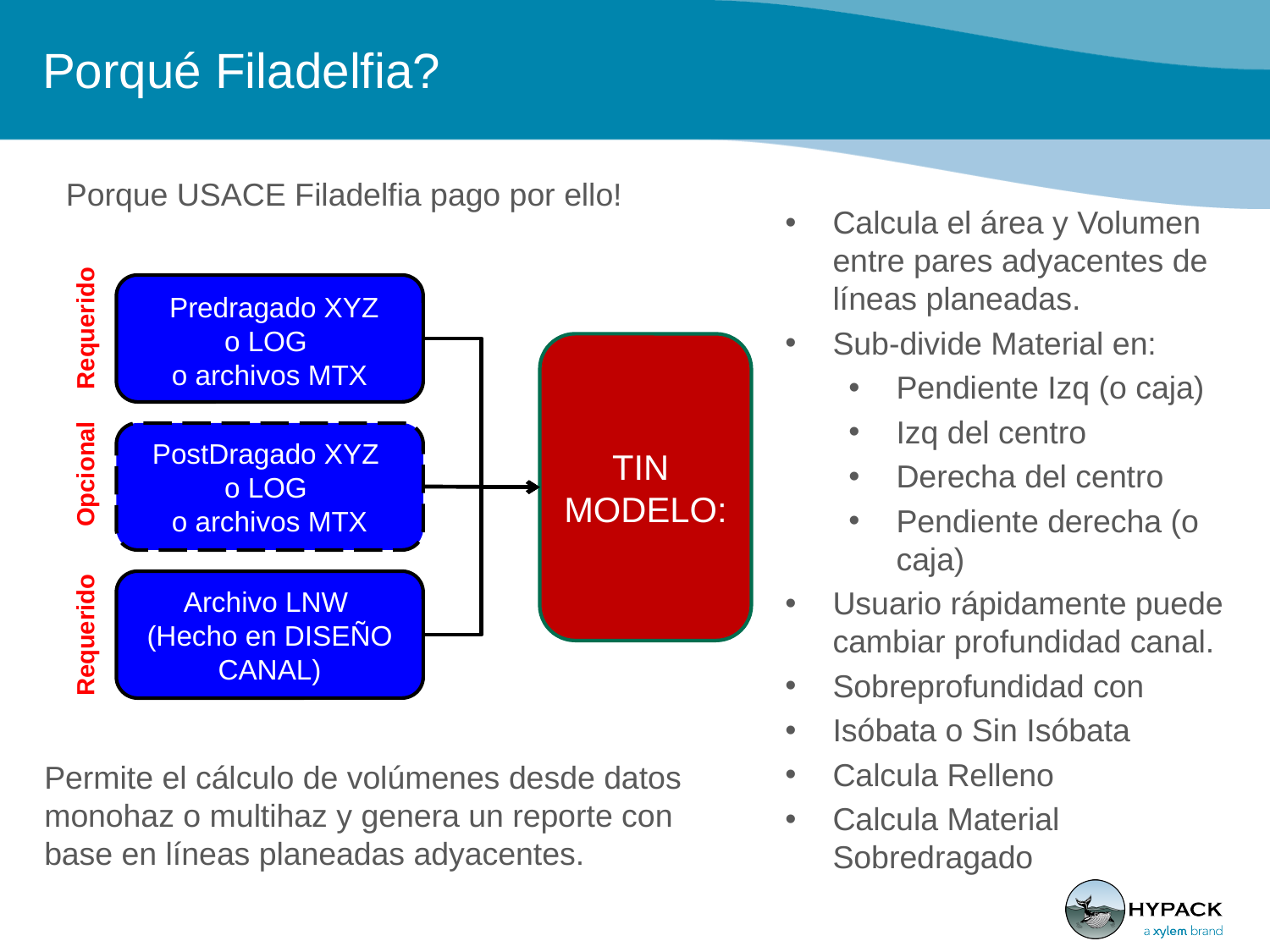

# Porqué Filadelfia?
Porque USACE Filadelfia pago por ello!
Calcula el área y Volumen entre pares adyacentes de líneas planeadas.
Sub-divide Material en:
Pendiente Izq (o caja)
Izq del centro
Derecha del centro
Pendiente derecha (o caja)
Usuario rápidamente puede cambiar profundidad canal.
Sobreprofundidad con
Isóbata o Sin Isóbata
Calcula Relleno
Calcula Material Sobredragado
 Predragado XYZ
o LOG
o archivos MTX
Requerido
TIN
MODELO:
PostDragado XYZ
o LOG
o archivos MTX
Opcional
Archivo LNW
(Hecho en DISEÑO CANAL)
Requerido
Permite el cálculo de volúmenes desde datos monohaz o multihaz y genera un reporte con base en líneas planeadas adyacentes.